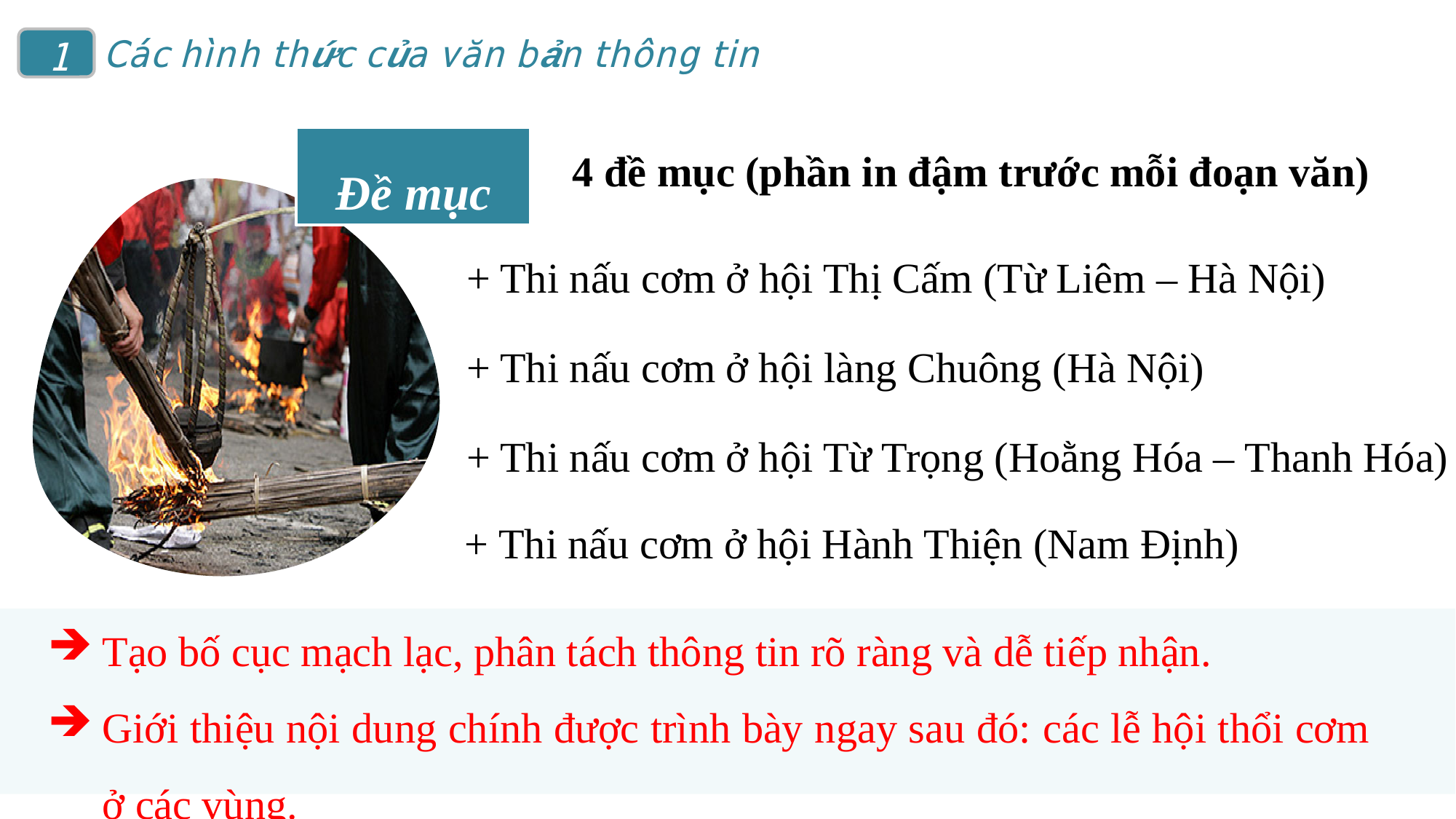

Các hình thức của văn bản thông tin
1

Đề mục
4 đề mục (phần in đậm trước mỗi đoạn văn)

+ Thi nấu cơm ở hội Thị Cấm (Từ Liêm – Hà Nội)
+ Thi nấu cơm ở hội làng Chuông (Hà Nội)
+ Thi nấu cơm ở hội Từ Trọng (Hoằng Hóa – Thanh Hóa)
+ Thi nấu cơm ở hội Hành Thiện (Nam Định)
Tạo bố cục mạch lạc, phân tách thông tin rõ ràng và dễ tiếp nhận.
Giới thiệu nội dung chính được trình bày ngay sau đó: các lễ hội thổi cơm ở các vùng.